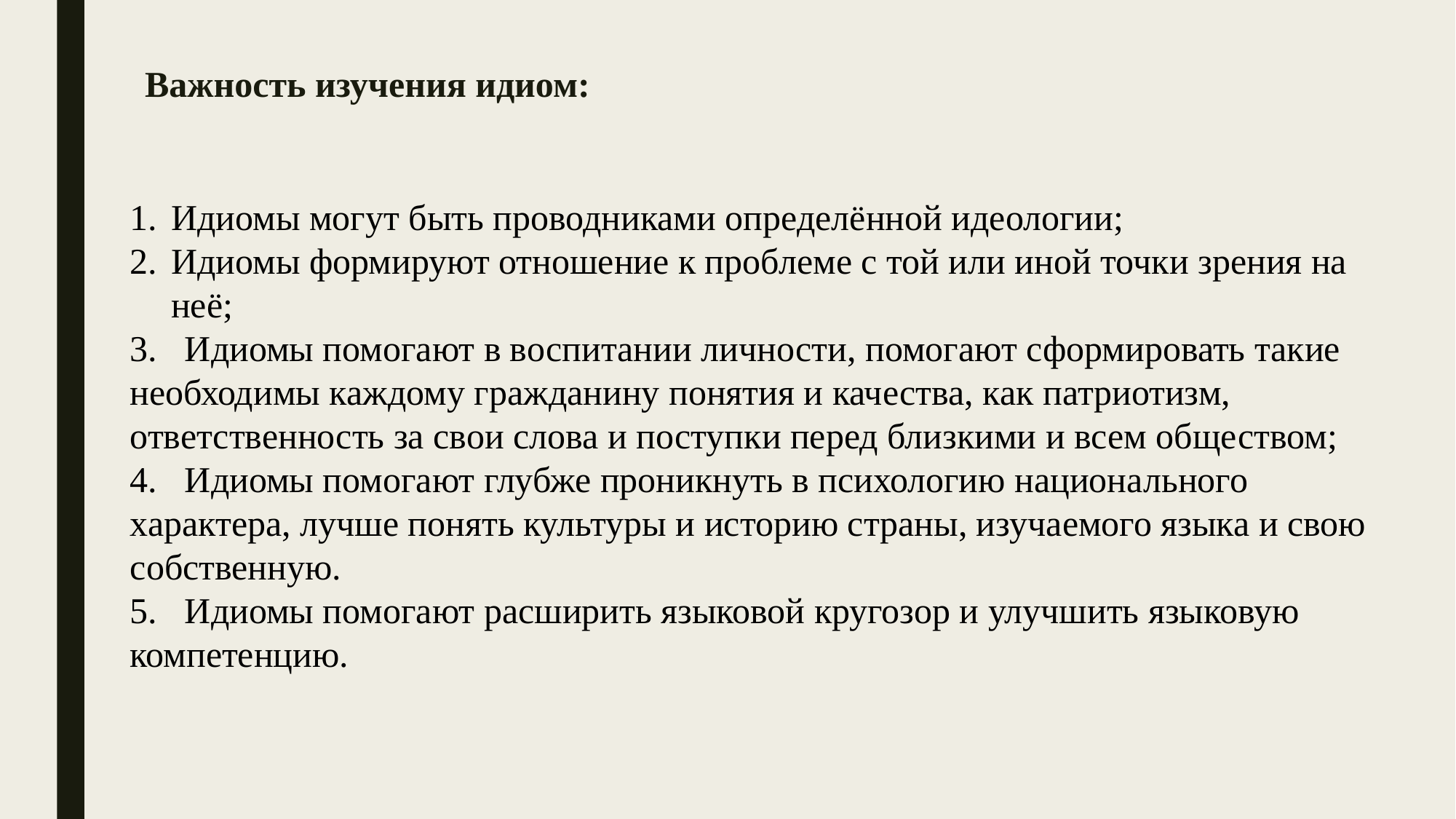

# Важность изучения идиом:
Идиомы могут быть проводниками определённой идеологии;
Идиомы формируют отношение к проблеме с той или иной точки зрения на неё;
3.   Идиомы помогают в воспитании личности, помогают сформировать такие необходимы каждому гражданину понятия и качества, как патриотизм, ответственность за свои слова и поступки перед близкими и всем обществом;
4.   Идиомы помогают глубже проникнуть в психологию национального характера, лучше понять культуры и историю страны, изучаемого языка и свою собственную.
5.   Идиомы помогают расширить языковой кругозор и улучшить языковую компетенцию.